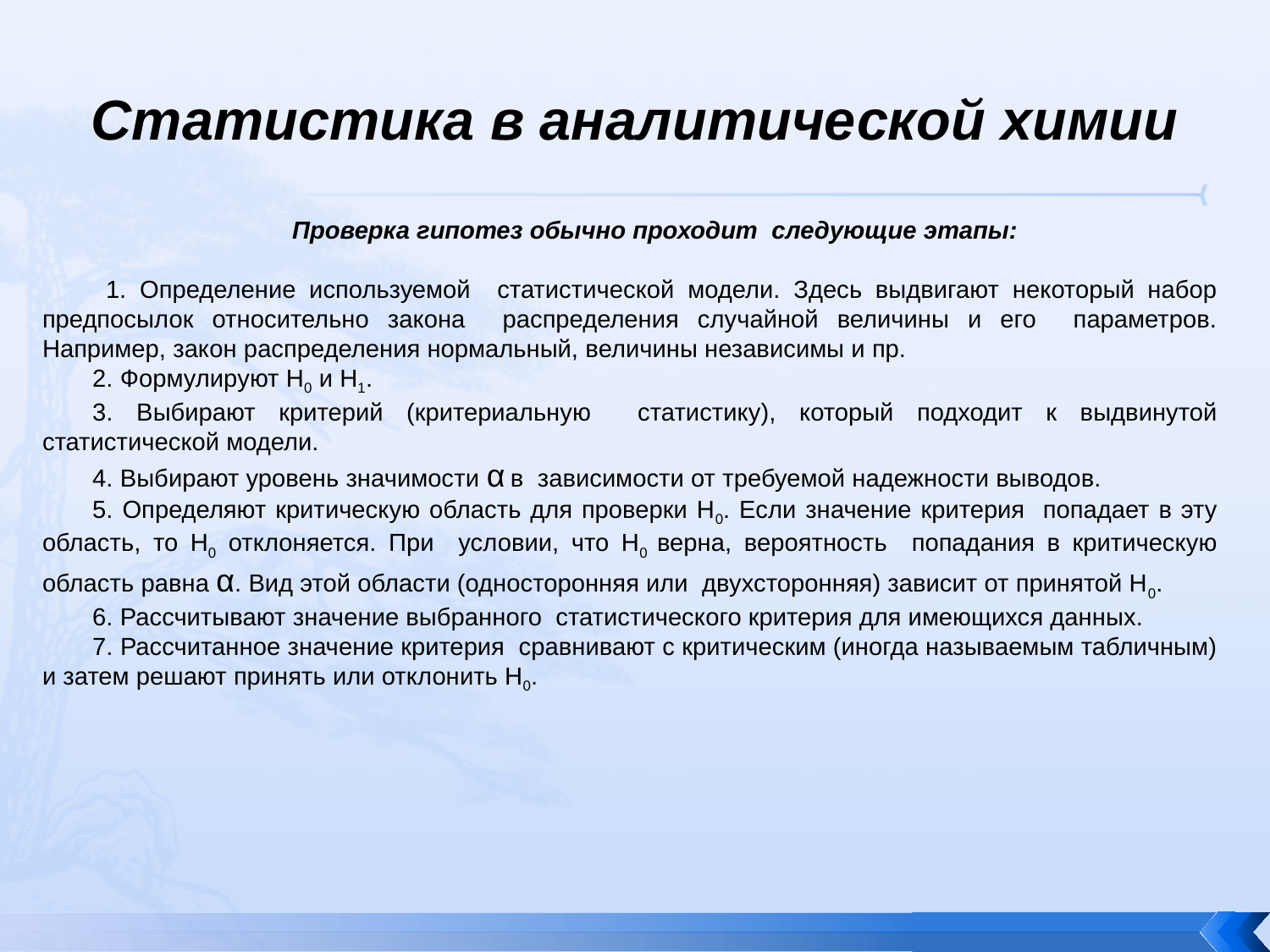

# Статистика в аналитической химии
Проверка гипотез обычно проходит  следующие этапы:

 1. Определение используемой  статистической модели. Здесь выдвигают некоторый набор предпосылок относительно закона  распределения случайной величины и его  параметров. Например, закон распределения нормальный, величины независимы и пр.
2. Формулируют Н0 и Н1.
3. Выбирают критерий (критериальную  статистику), который подходит к выдвинутой статистической модели.
4. Выбирают уровень значимости α в  зависимости от требуемой надежности выводов.
5. Определяют критическую область для проверки Н0. Если значение критерия  попадает в эту область, то Н0 отклоняется. При  условии, что Н0 верна, вероятность  попадания в критическую область равна α. Вид этой области (односторонняя или  двухсторонняя) зависит от принятой Н0.
6. Рассчитывают значение выбранного  статистического критерия для имеющихся данных.
7. Рассчитанное значение критерия  сравнивают с критическим (иногда называемым табличным) и затем решают принять или отклонить Н0.